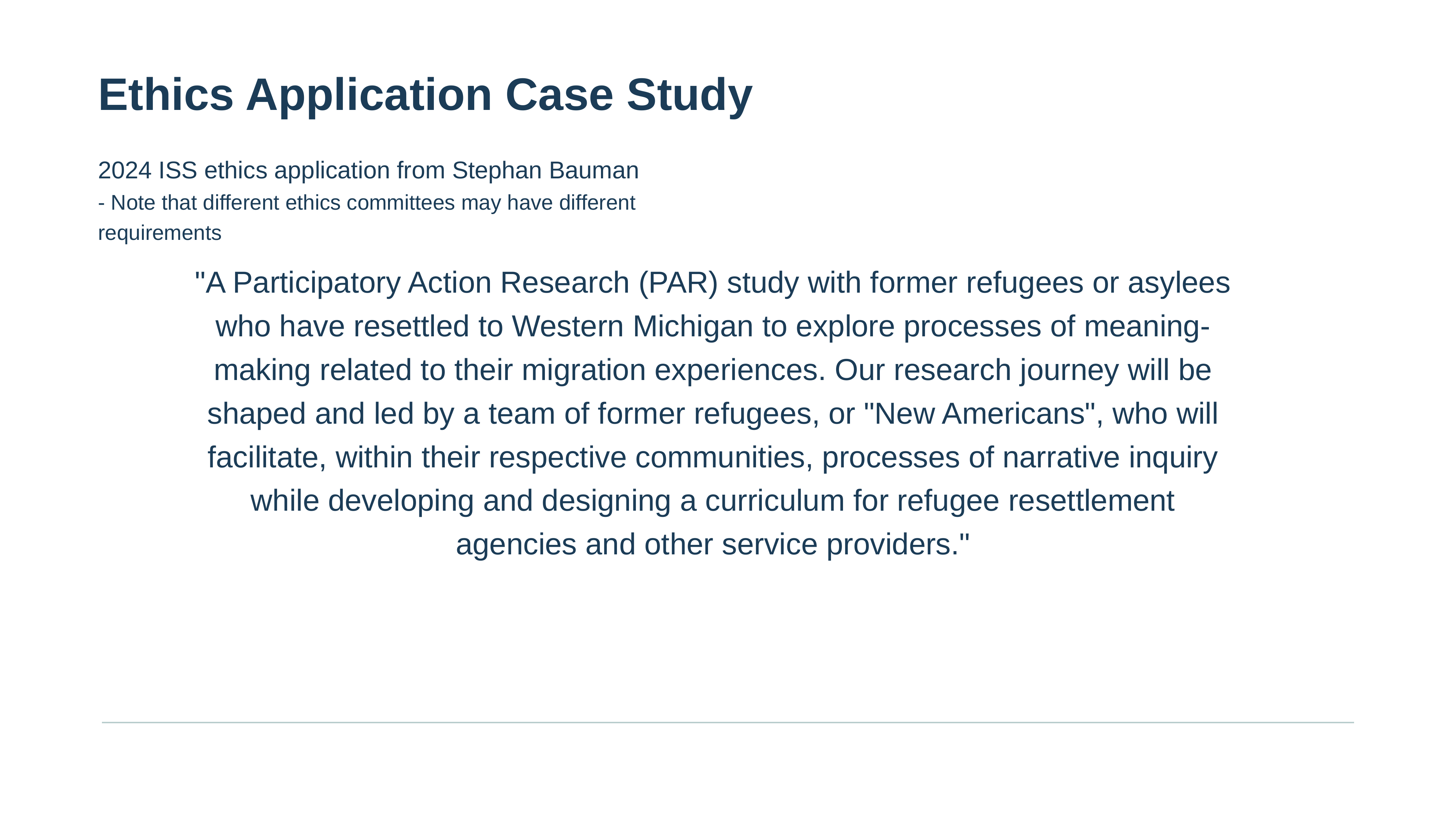

Ethics Application Case Study
2024 ISS ethics application from Stephan Bauman
- Note that different ethics committees may have different requirements

"A Participatory Action Research (PAR) study with former refugees or asylees who have resettled to Western Michigan to explore processes of meaning-making related to their migration experiences. Our research journey will be shaped and led by a team of former refugees, or "New Americans", who will facilitate, within their respective communities, processes of narrative inquiry while developing and designing a curriculum for refugee resettlement agencies and other service providers."